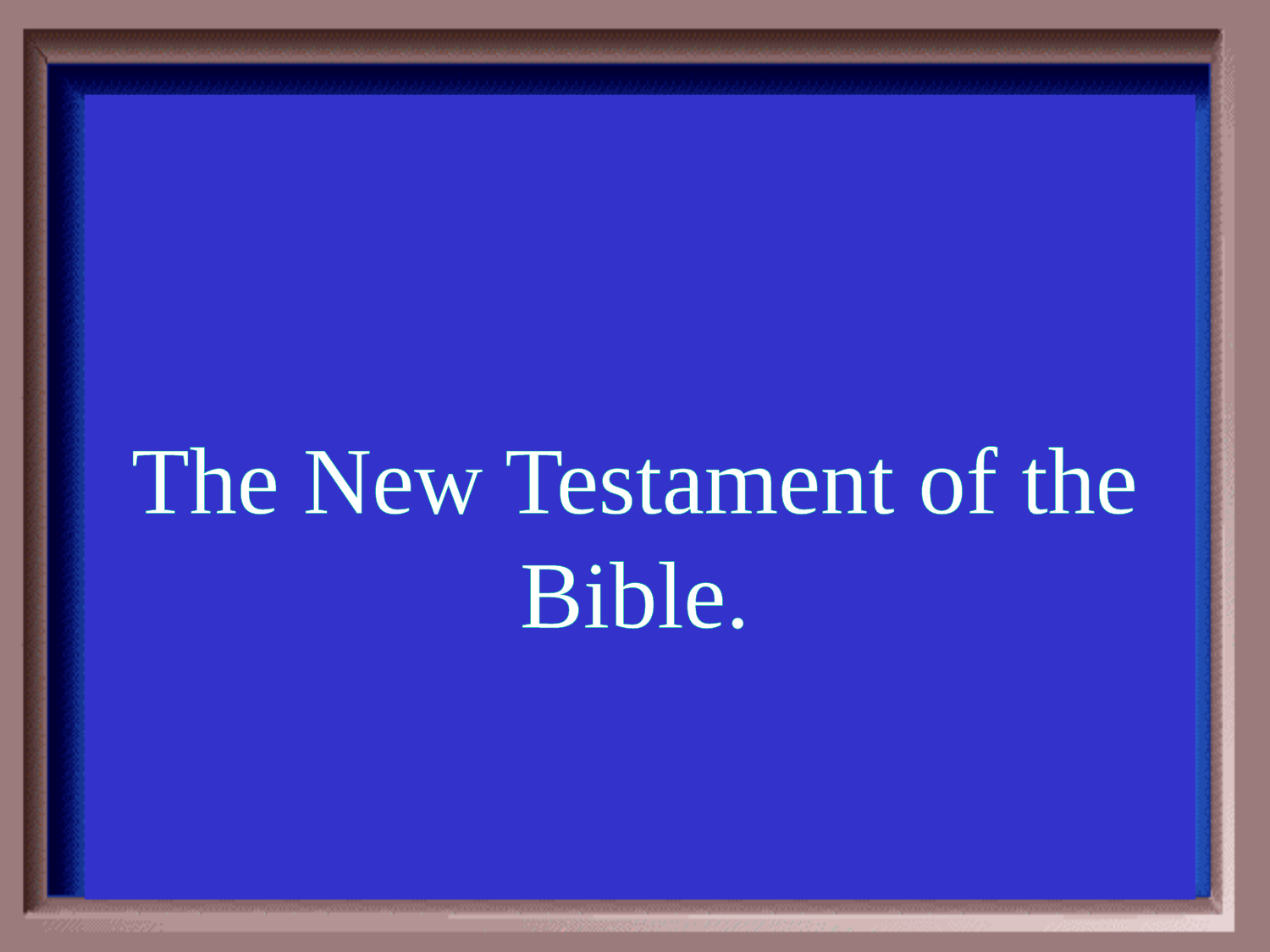

Category #1 $200 Question

The New Testament of the
Bible.